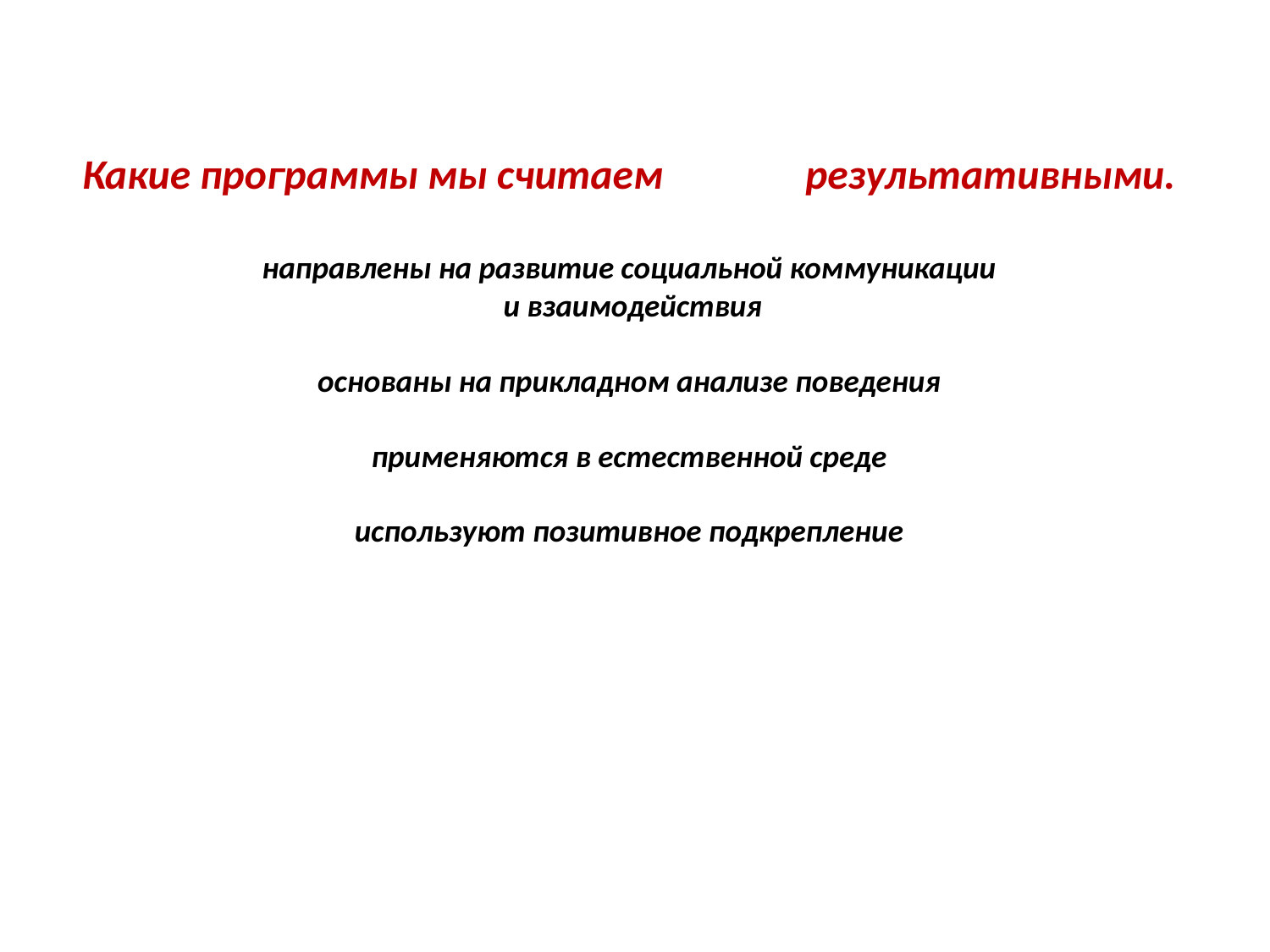

# Какие программы мы считаем               результативными. направлены на развитие социальной коммуникации и взаимодействия основаны на прикладном анализе поведения применяются в естественной среде используют позитивное подкрепление